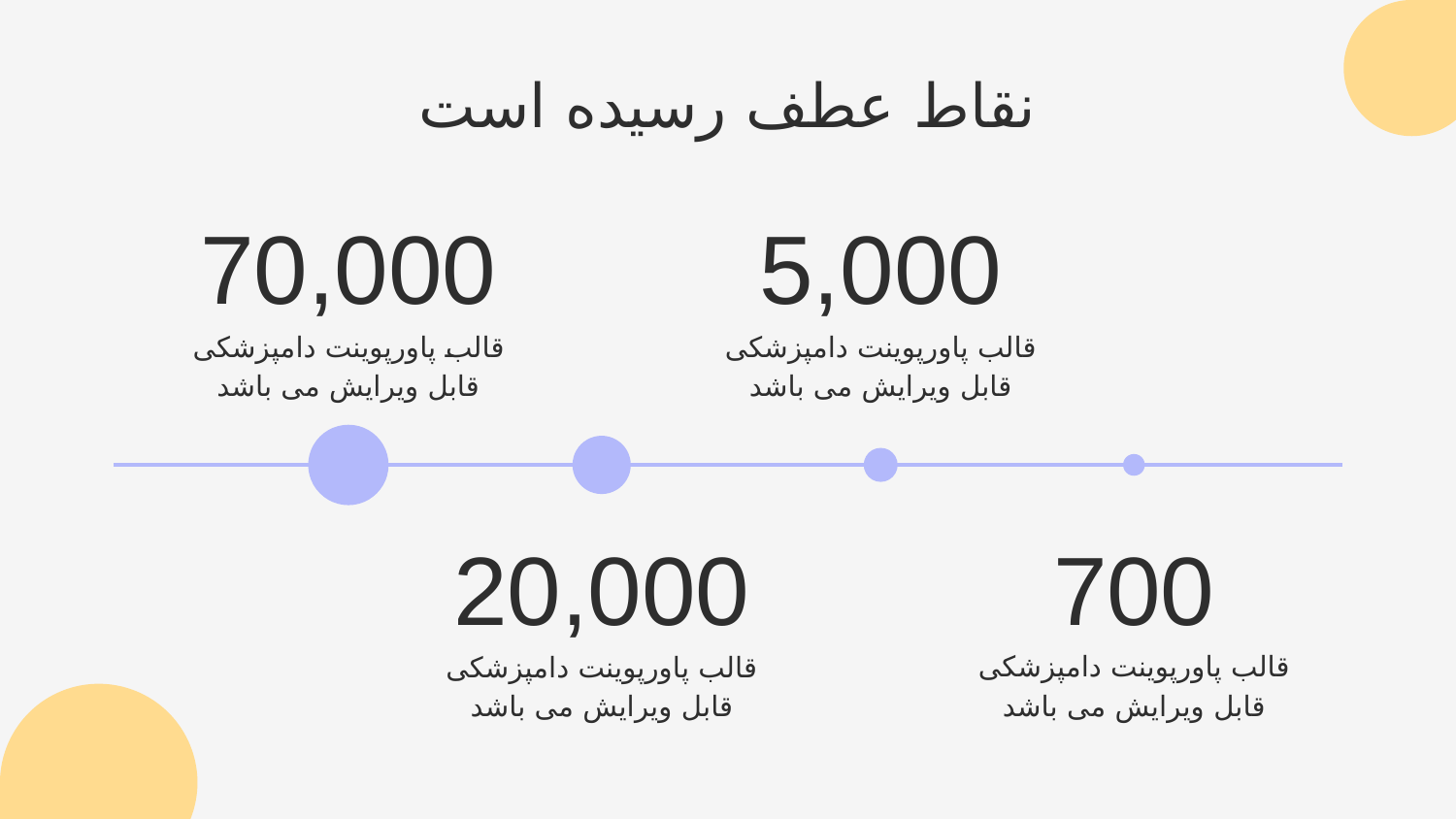

نقاط عطف رسیده است
5,000
# 70,000
قالب پاورپوینت دامپزشکی قابل ویرایش می باشد
قالب پاورپوینت دامپزشکی قابل ویرایش می باشد

700
20,000
قالب پاورپوینت دامپزشکی قابل ویرایش می باشد
قالب پاورپوینت دامپزشکی قابل ویرایش می باشد